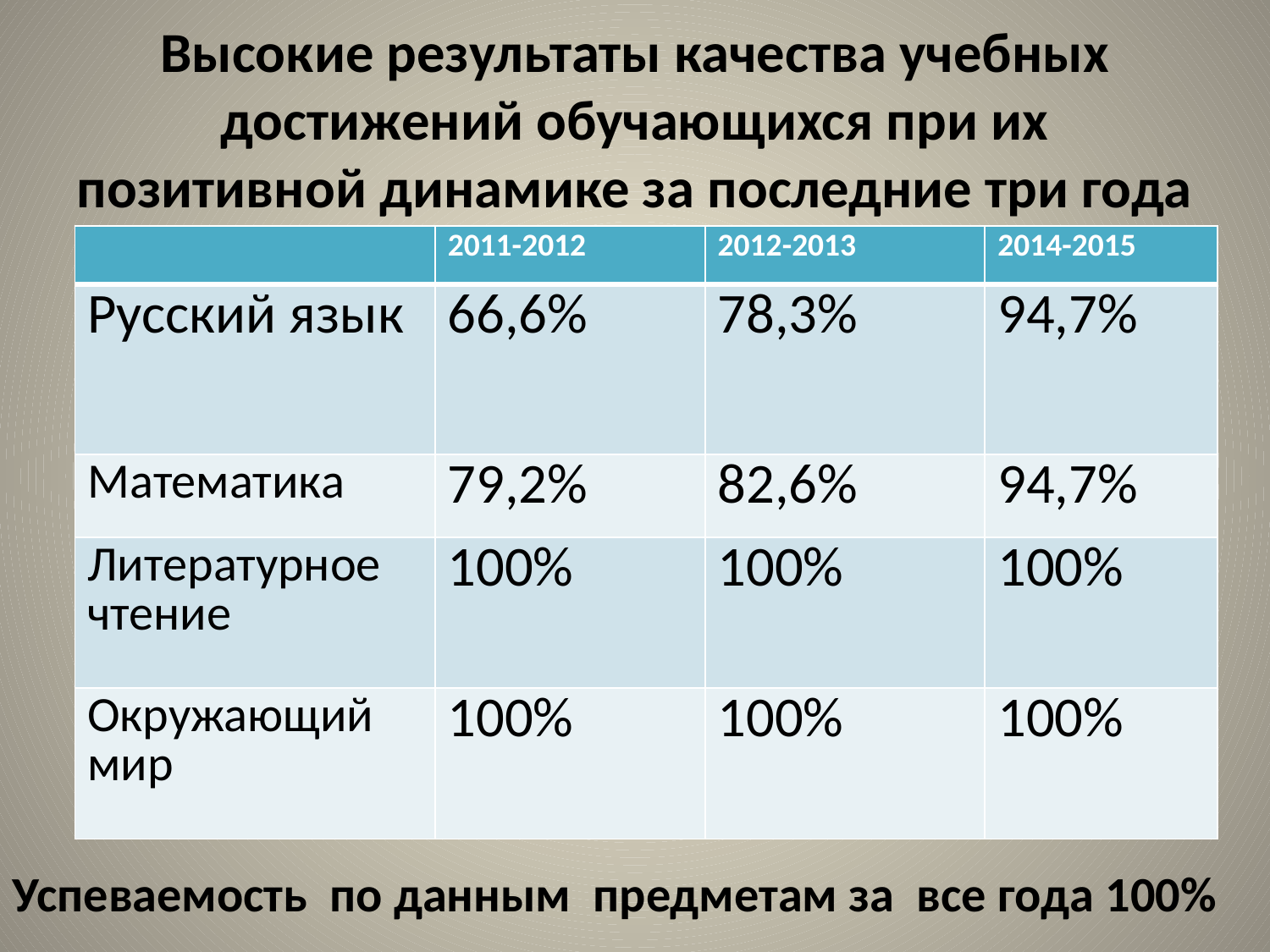

# Высокие результаты качества учебных достижений обучающихся при их позитивной динамике за последние три года
|  | 2011-2012 | 2012-2013 | 2014-2015 |
| --- | --- | --- | --- |
| Русский язык | 66,6% | 78,3% | 94,7% |
| Математика | 79,2% | 82,6% | 94,7% |
| Литературное чтение | 100% | 100% | 100% |
| Окружающий мир | 100% | 100% | 100% |
Успеваемость  по данным  предметам за  все года 100%